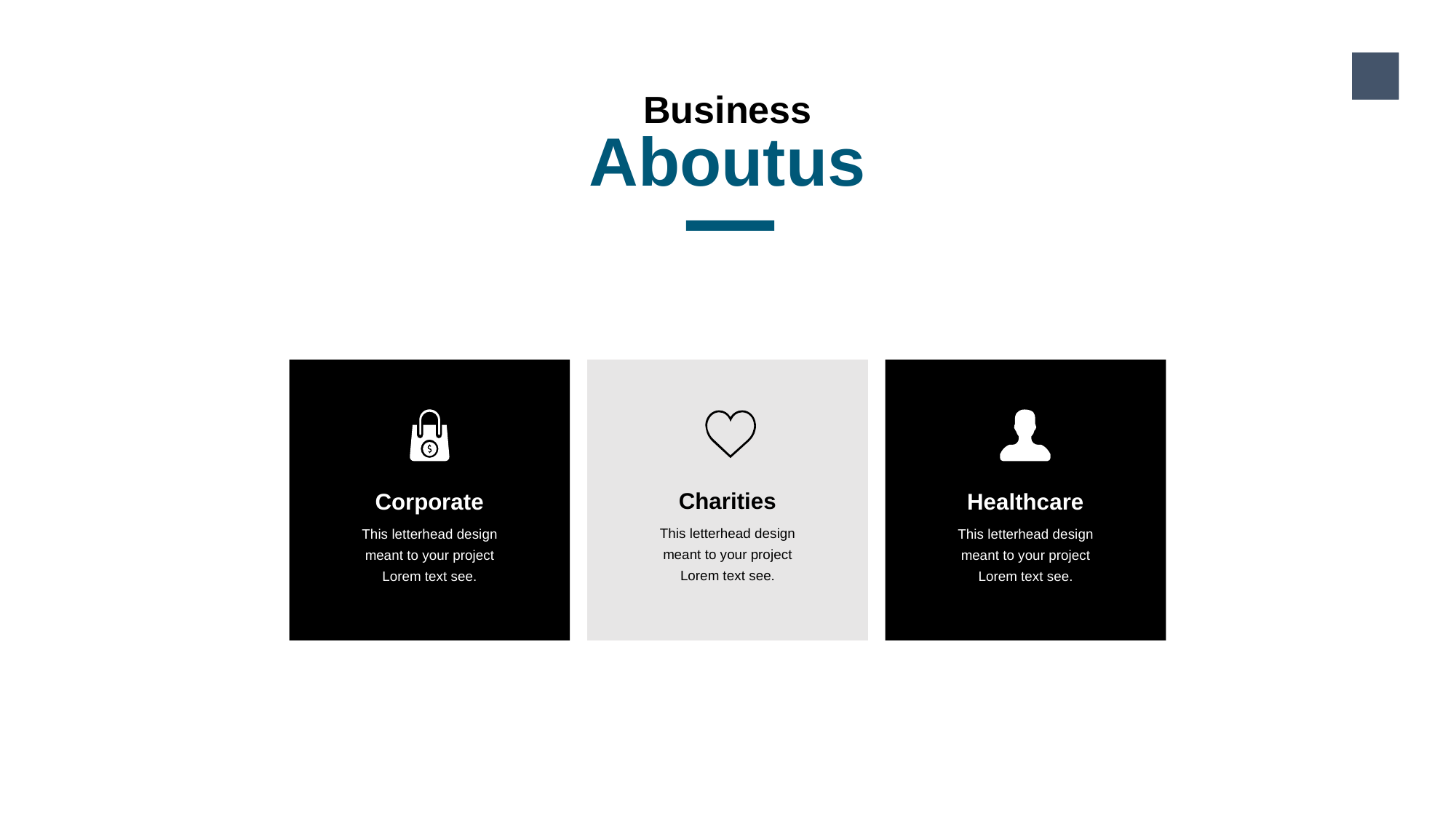

Business
Aboutus
5

Corporate
This letterhead design meant to your project Lorem text see.

Healthcare
This letterhead design meant to your project Lorem text see.

Charities
This letterhead design meant to your project Lorem text see.